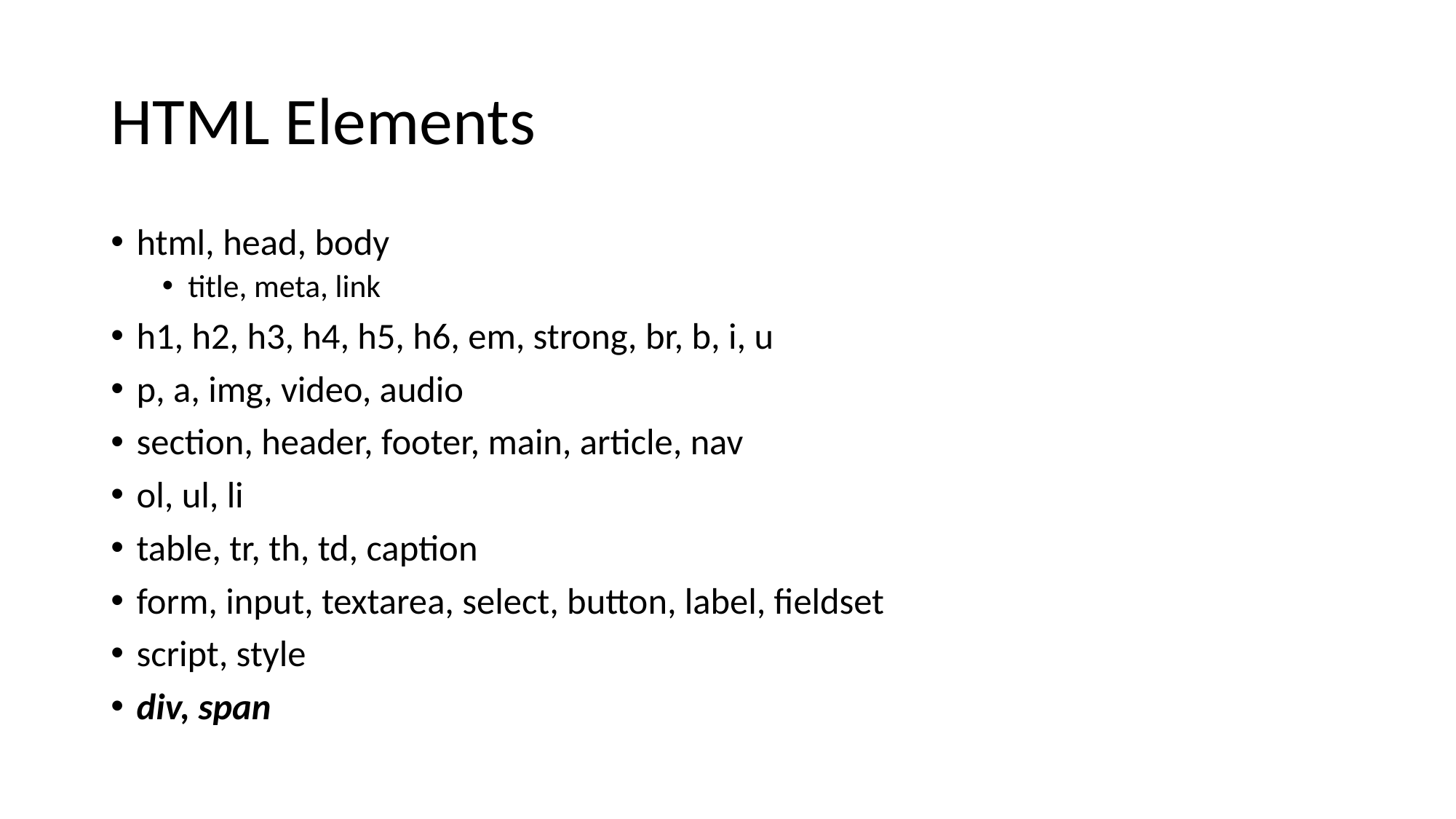

# HTML Elements
html, head, body
title, meta, link
h1, h2, h3, h4, h5, h6, em, strong, br, b, i, u
p, a, img, video, audio
section, header, footer, main, article, nav
ol, ul, li
table, tr, th, td, caption
form, input, textarea, select, button, label, fieldset
script, style
div, span